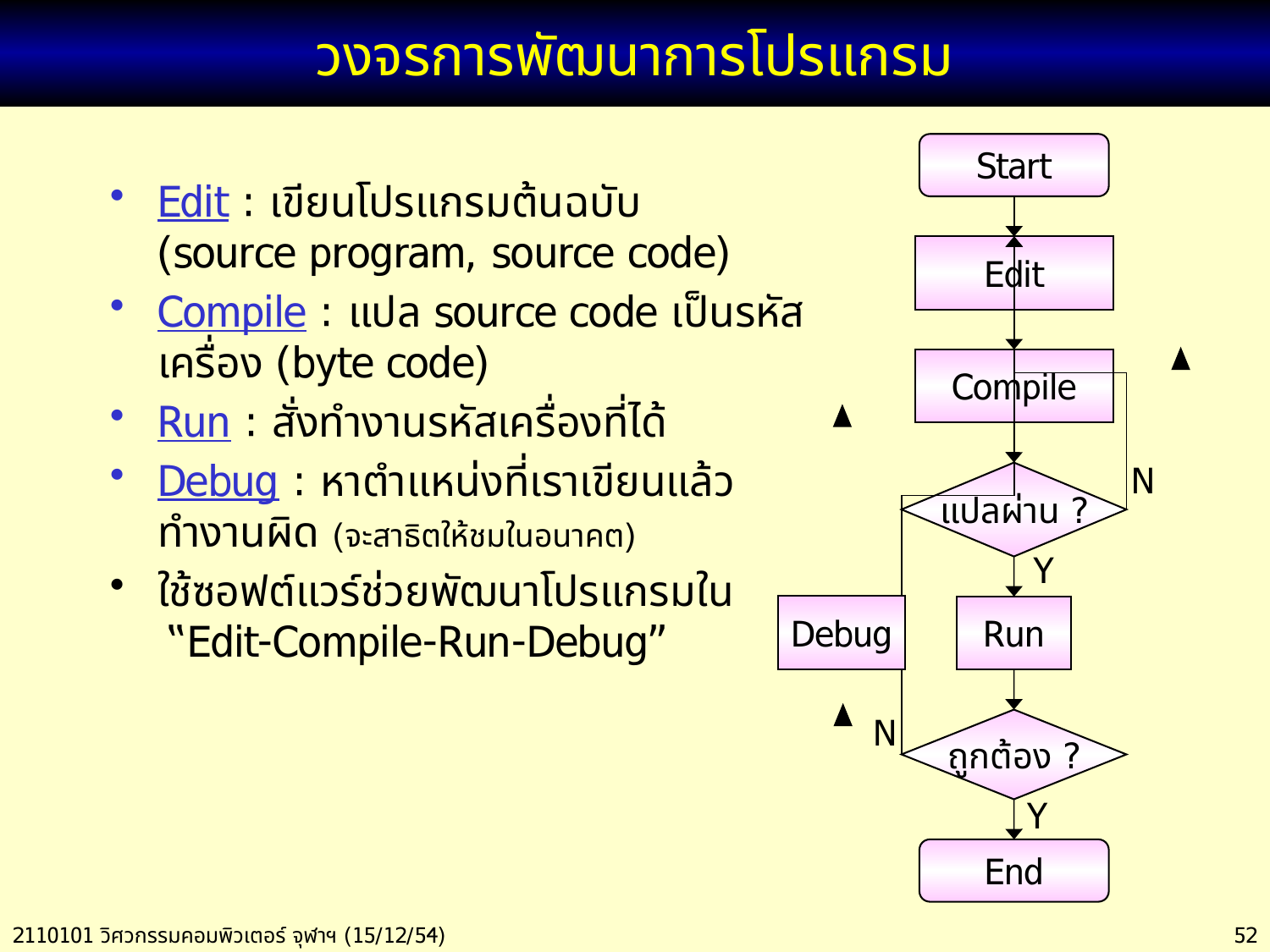

# วงจรการพัฒนาการโปรแกรม
Start
Edit : เขียนโปรแกรมต้นฉบับ
(source program, source code)
Compile : แปล source code เป็นรหัสเครื่อง (byte code)
Run : สั่งทำงานรหัสเครื่องที่ได้
Debug : หาตำแหน่งที่เราเขียนแล้วทำงานผิด (จะสาธิตให้ชมในอนาคต)
ใช้ซอฟต์แวร์ช่วยพัฒนาโปรแกรมใน
 “Edit-Compile-Run-Debug”

Edit

Debug

N
Compile
แปลผ่าน ?
Y
Run
ถูกต้อง ?
N
Y
End